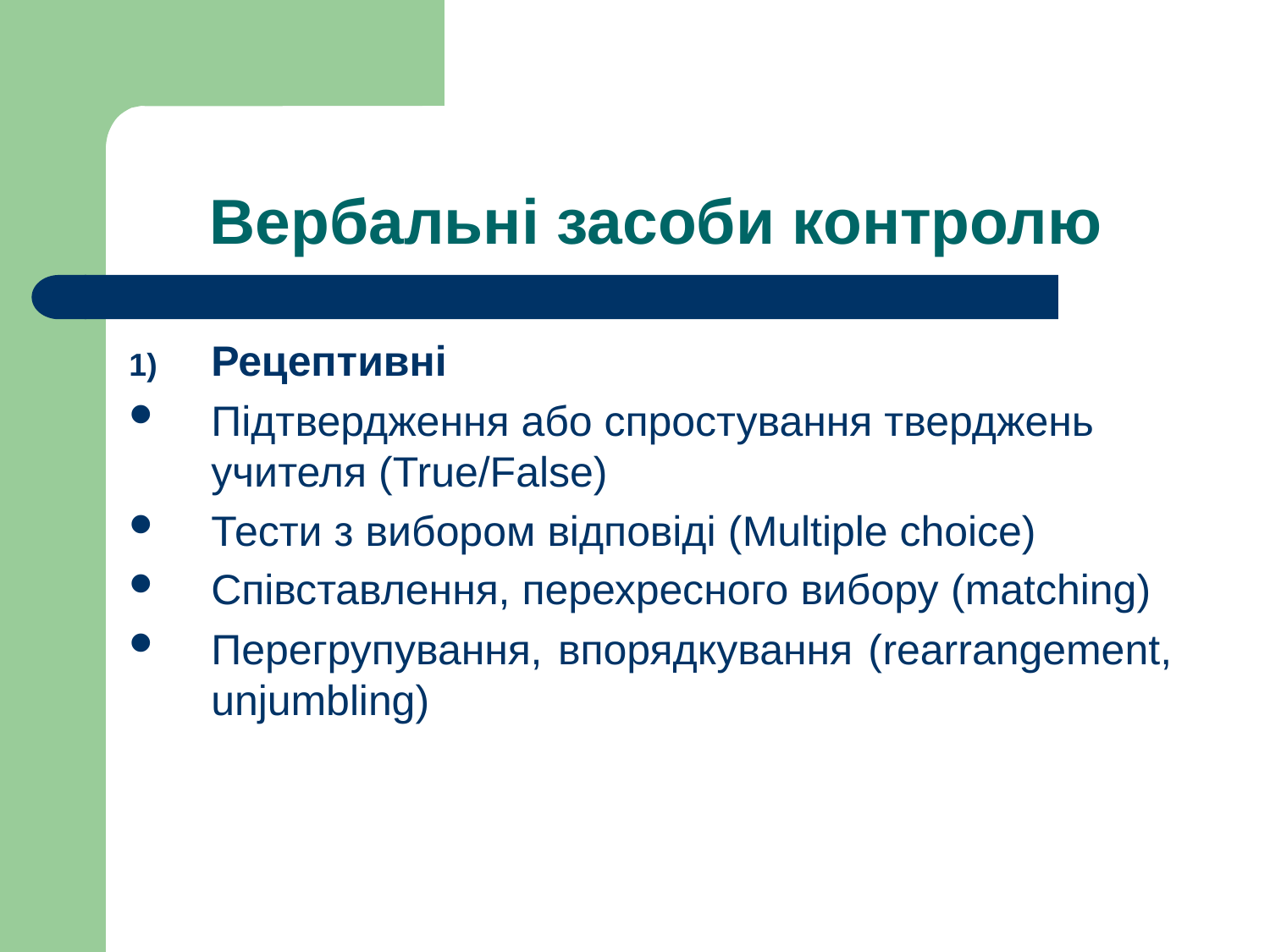

# Вербальні засоби контролю
Рецептивні
Підтвердження або спростування тверджень учителя (True/False)
Тести з вибором відповіді (Multiple choice)
Співставлення, перехресного вибору (matching)
Перегрупування, впорядкування (rearrangement, unjumbling)